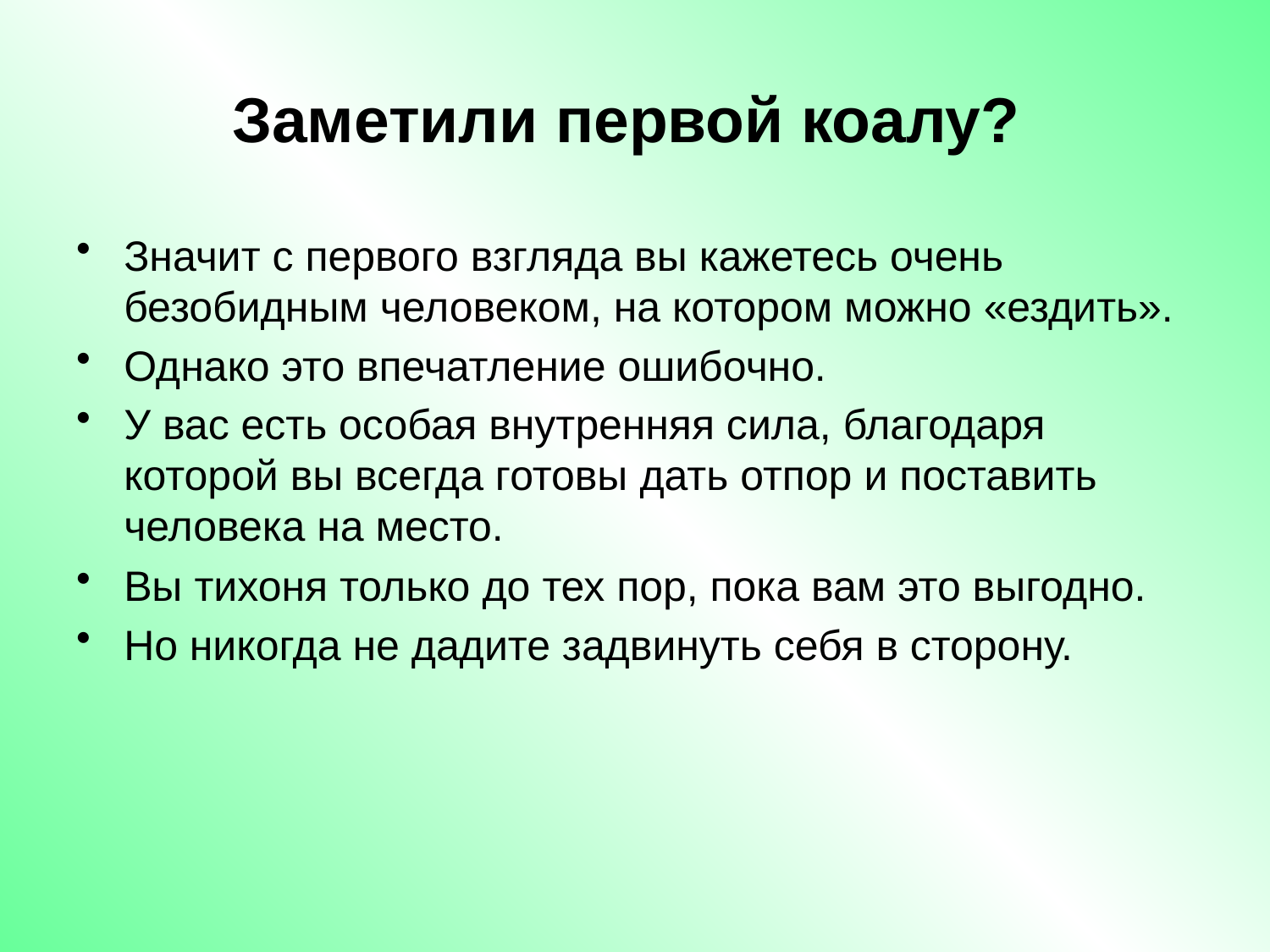

# Заметили первой коалу?
Значит с первого взгляда вы кажетесь очень безобидным человеком, на котором можно «ездить».
Однако это впечатление ошибочно.
У вас есть особая внутренняя сила, благодаря которой вы всегда готовы дать отпор и поставить человека на место.
Вы тихоня только до тех пор, пока вам это выгодно.
Но никогда не дадите задвинуть себя в сторону.